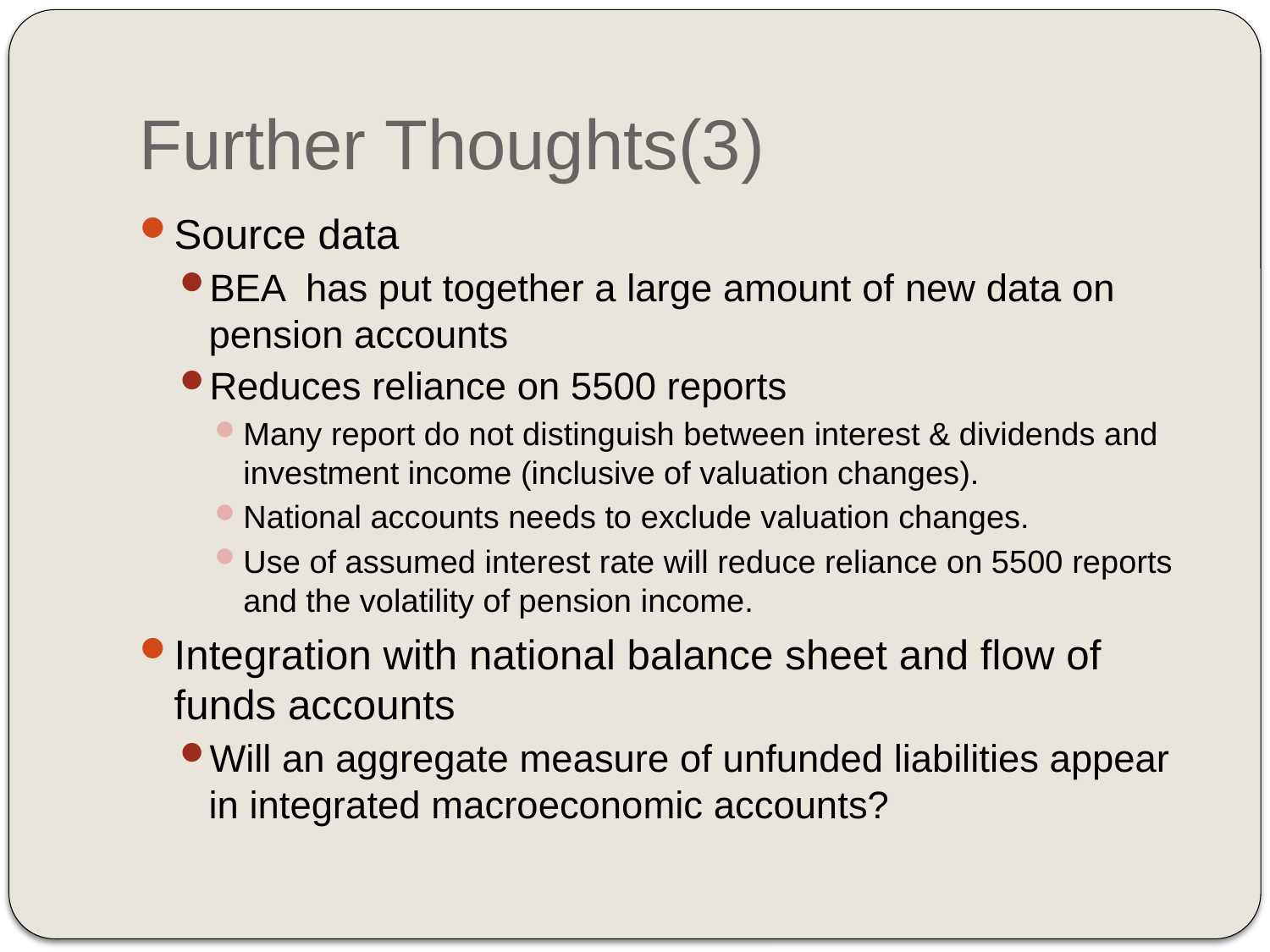

# Further Thoughts(3)
Source data
BEA  has put together a large amount of new data on pension accounts
Reduces reliance on 5500 reports
Many report do not distinguish between interest & dividends and investment income (inclusive of valuation changes).
National accounts needs to exclude valuation changes.
Use of assumed interest rate will reduce reliance on 5500 reports and the volatility of pension income.
Integration with national balance sheet and flow of funds accounts
Will an aggregate measure of unfunded liabilities appear in integrated macroeconomic accounts?